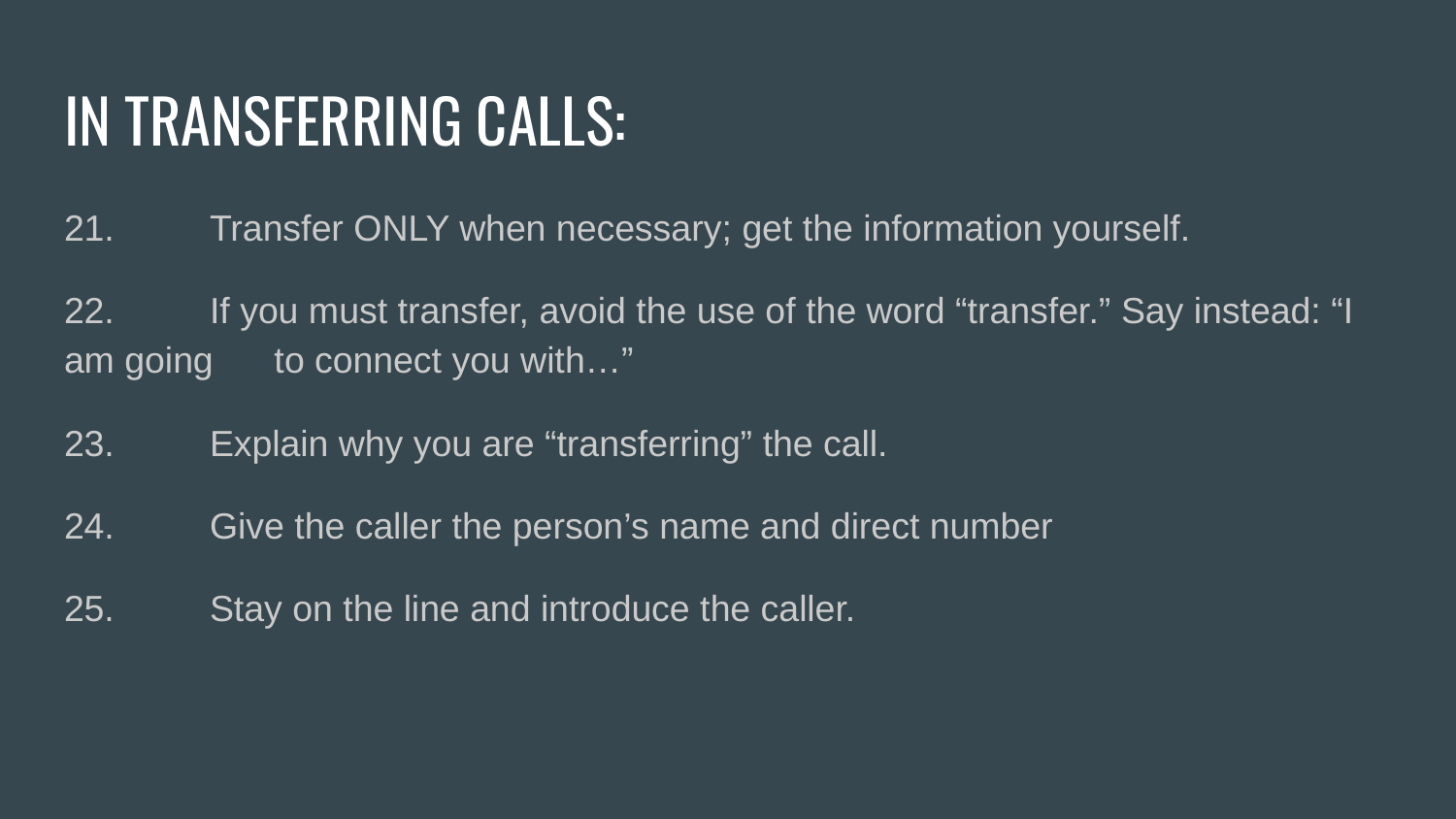

# IN TRANSFERRING CALLS:
21.	Transfer ONLY when necessary; get the information yourself.
22.	If you must transfer, avoid the use of the word “transfer.” Say instead: “I am going      to connect you with…”
23.	Explain why you are “transferring” the call.
24.	Give the caller the person’s name and direct number
25.	Stay on the line and introduce the caller.